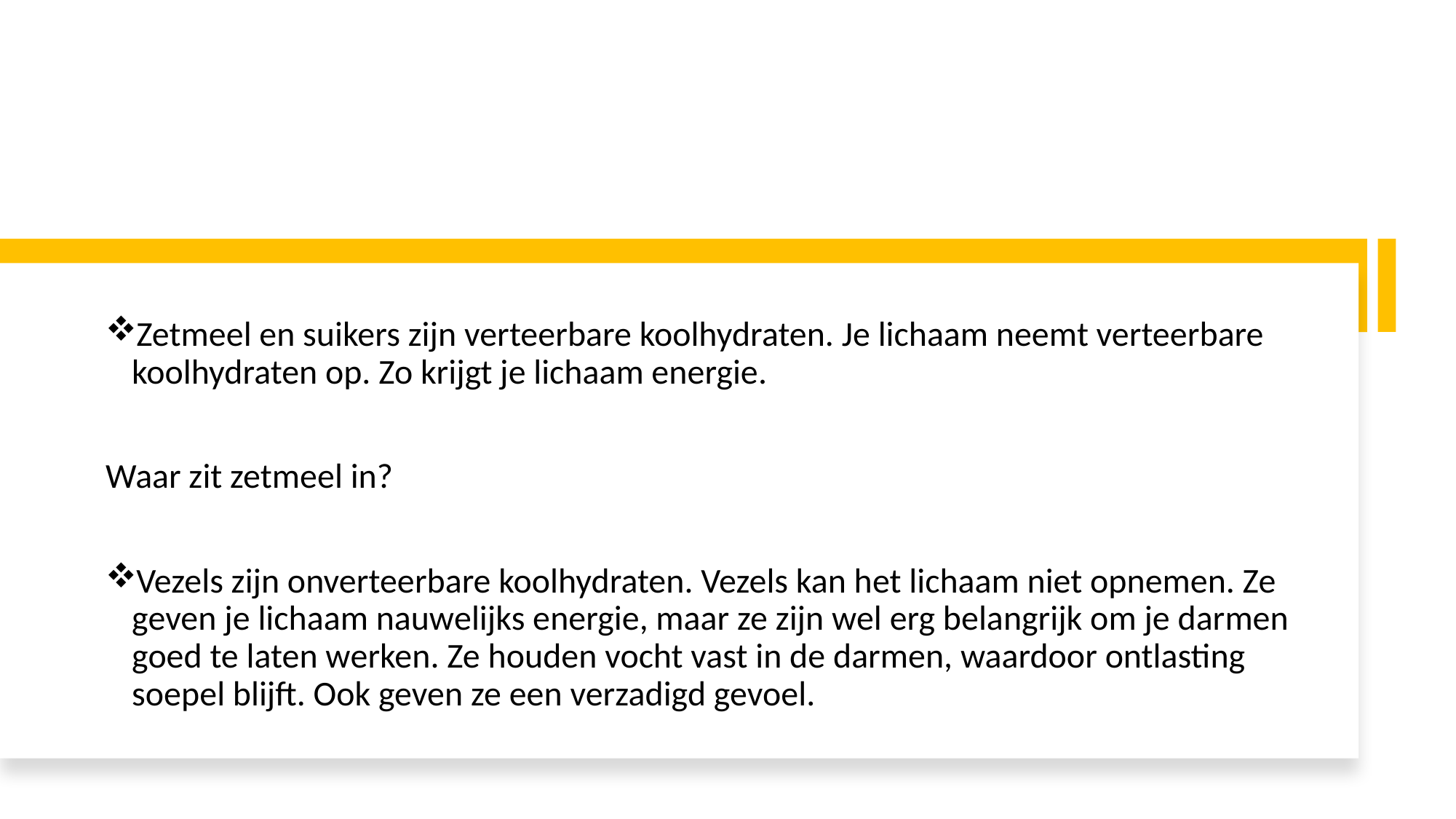

Zetmeel en suikers zijn verteerbare koolhydraten. Je lichaam neemt verteerbare koolhydraten op. Zo krijgt je lichaam energie.

Waar zit zetmeel in?

Vezels zijn onverteerbare koolhydraten. Vezels kan het lichaam niet opnemen. Ze geven je lichaam nauwelijks energie, maar ze zijn wel erg belangrijk om je darmen goed te laten werken. Ze houden vocht vast in de darmen, waardoor ontlasting soepel blijft. Ook geven ze een verzadigd gevoel.